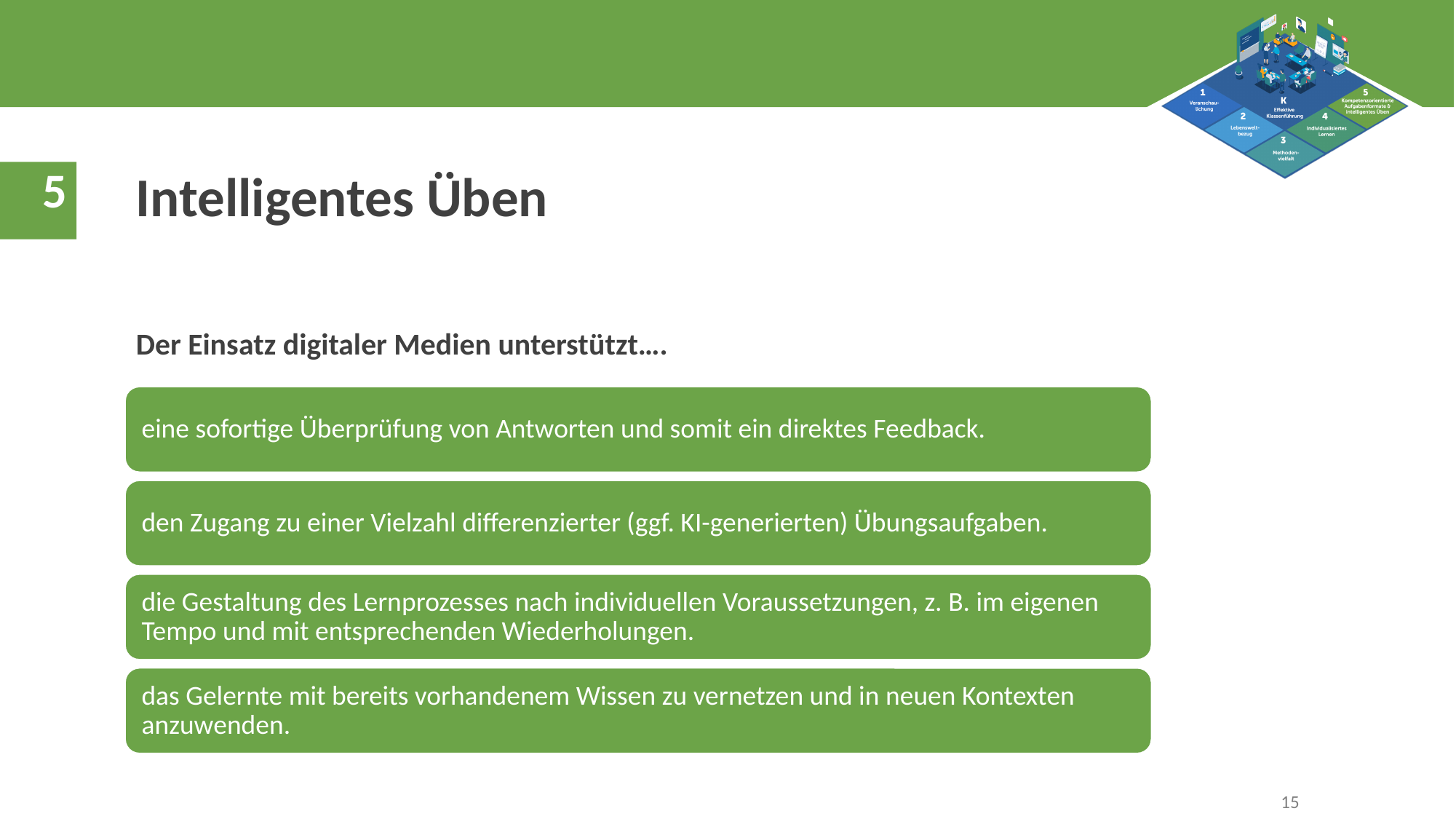

Intelligentes Üben
Der Einsatz digitaler Medien unterstützt….

eine sofortige Überprüfung von Antworten und somit ein direktes Feedback.
den Zugang zu einer Vielzahl differenzierter (ggf. KI-generierten) Übungsaufgaben.
die Gestaltung des Lernprozesses nach individuellen Voraussetzungen, z. B. im eigenen Tempo und mit entsprechenden Wiederholungen.
das Gelernte mit bereits vorhandenem Wissen zu vernetzen und in neuen Kontexten anzuwenden.
15